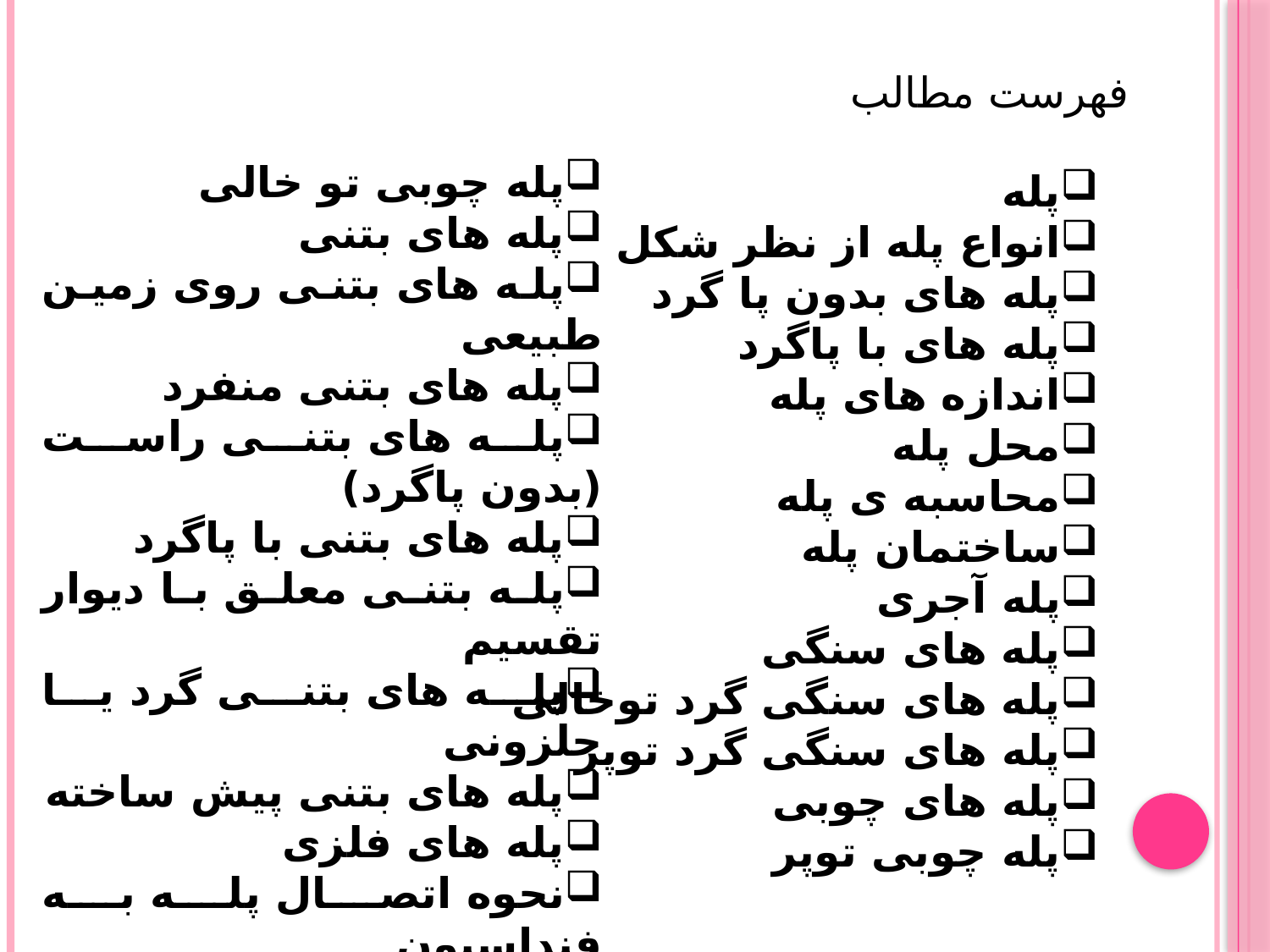

فهرست مطالب
پله چوبی تو خالی
پله های بتنی
پله های بتنی روی زمین طبیعی
پله های بتنی منفرد
پله های بتنی راست (بدون پاگرد)
پله های بتنی با پاگرد
پله بتنی معلق با دیوار تقسیم
پله های بتنی گرد یا حلزونی
پله های بتنی پیش ساخته
پله های فلزی
نحوه اتصال پله به فنداسیون
نرده پله
طاق پله
چشم پله
پله
انواع پله از نظر شکل
پله های بدون پا گرد
پله های با پاگرد
اندازه های پله
محل پله
محاسبه ی پله
ساختمان پله
پله آجری
پله های سنگی
پله های سنگی گرد توخالی
پله های سنگی گرد توپر
پله های چوبی
پله چوبی توپر